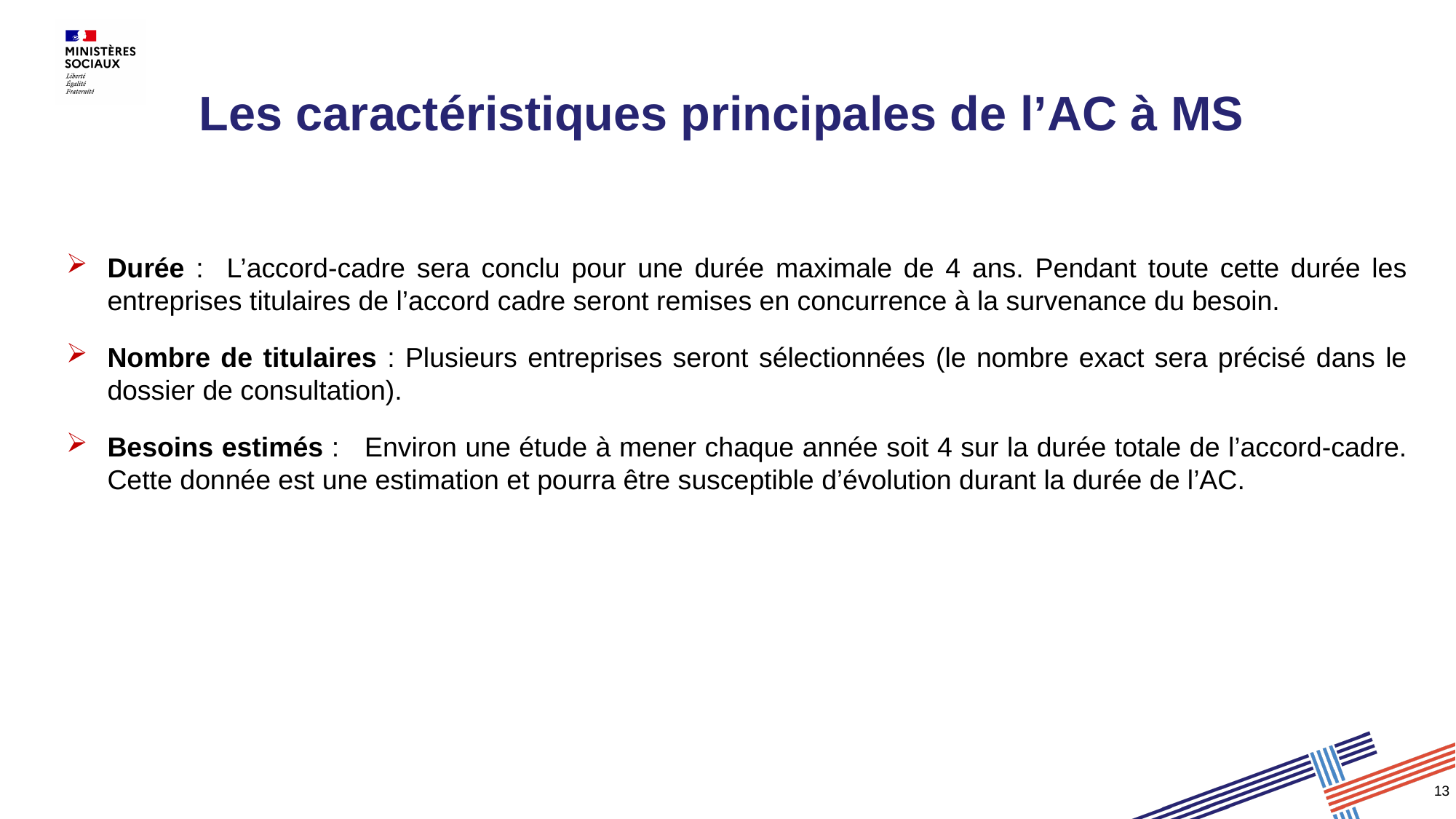

# Les caractéristiques principales de l’AC à MS
Durée :  L’accord-cadre sera conclu pour une durée maximale de 4 ans. Pendant toute cette durée les entreprises titulaires de l’accord cadre seront remises en concurrence à la survenance du besoin.
Nombre de titulaires : Plusieurs entreprises seront sélectionnées (le nombre exact sera précisé dans le dossier de consultation).
Besoins estimés :   Environ une étude à mener chaque année soit 4 sur la durée totale de l’accord-cadre. Cette donnée est une estimation et pourra être susceptible d’évolution durant la durée de l’AC.

13